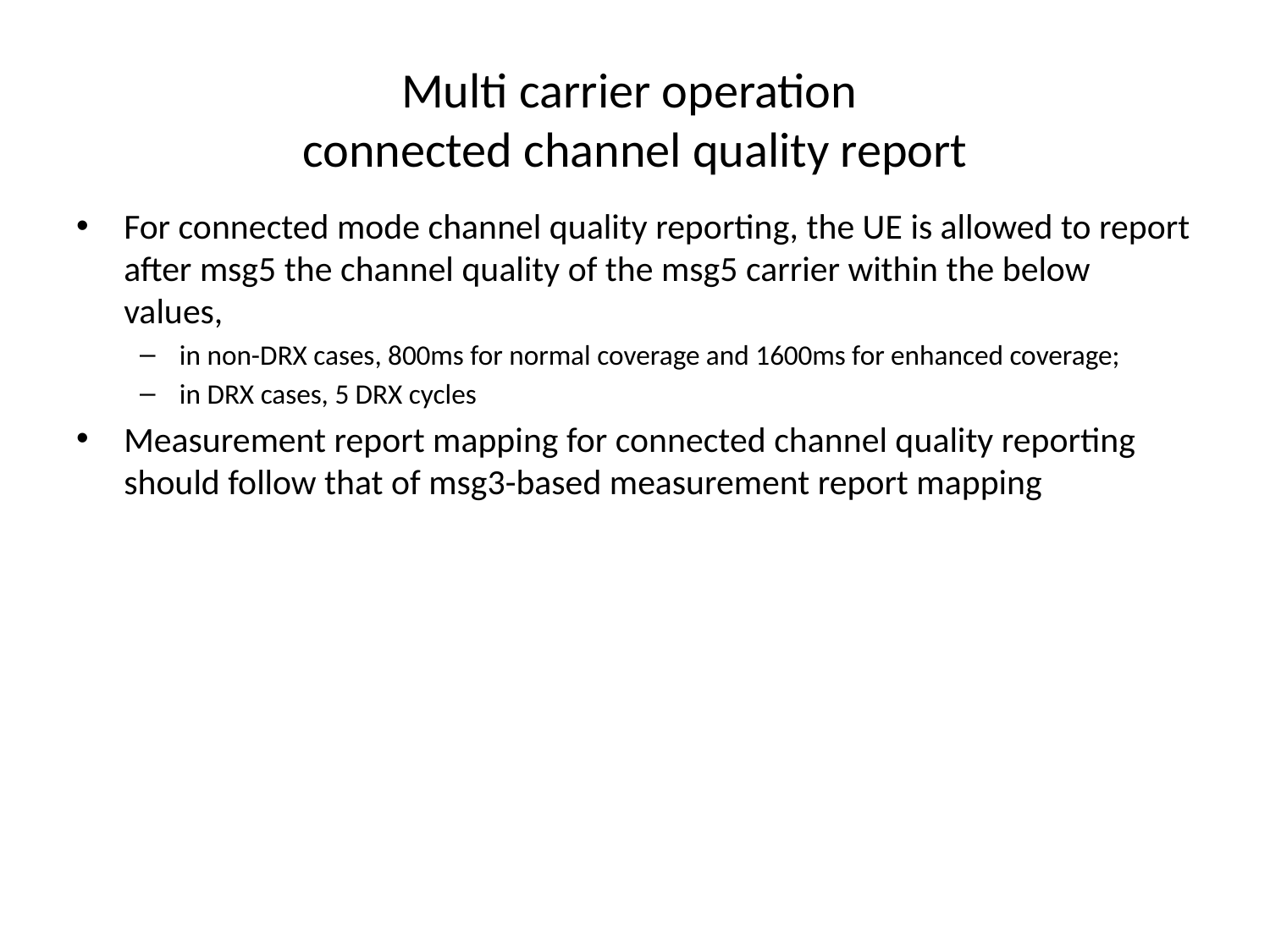

# Multi carrier operation connected channel quality report
For connected mode channel quality reporting, the UE is allowed to report after msg5 the channel quality of the msg5 carrier within the below values,
in non-DRX cases, 800ms for normal coverage and 1600ms for enhanced coverage;
in DRX cases, 5 DRX cycles
Measurement report mapping for connected channel quality reporting should follow that of msg3-based measurement report mapping